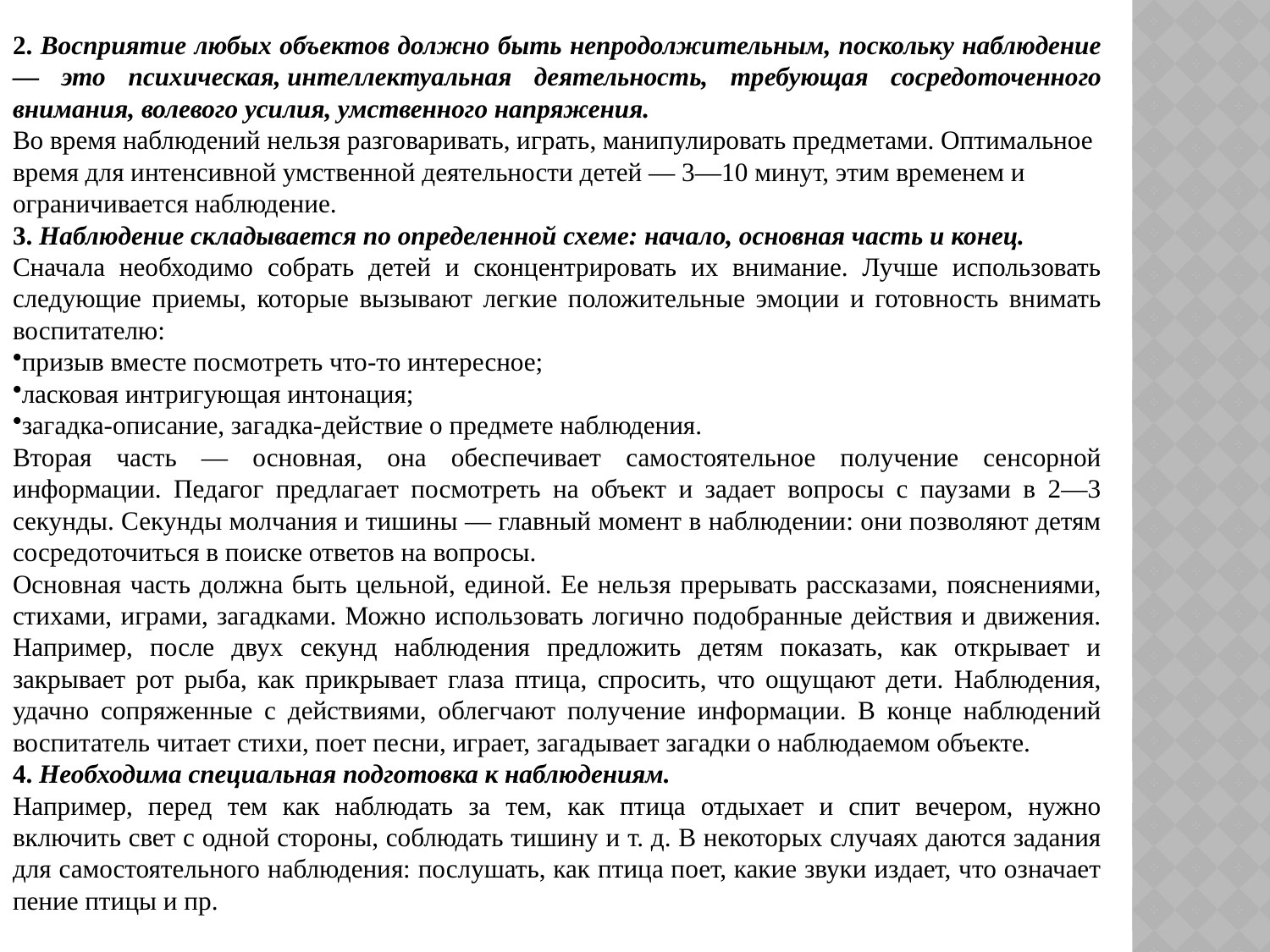

2. Восприятие любых объектов должно быть непродолжительным, поскольку наблюдение — это психическая, интеллектуальная деятельность, требующая сосредоточенного внимания, волевого усилия, умственного напряжения.
Во время наблюдений нельзя разговаривать, играть, манипулировать предметами. Оптимальное время для интенсивной умственной деятельности детей — 3—10 минут, этим временем и ограничивается наблюдение.
3. Наблюдение складывается по определенной схеме: начало, основная часть и конец.
Сначала необходимо собрать детей и сконцентрировать их внимание. Лучше использовать следующие приемы, которые вызывают легкие положительные эмоции и готовность внимать воспитателю:
призыв вместе посмотреть что-то интересное;
ласковая интригующая интонация;
загадка-описание, загадка-действие о предмете наблюдения.
Вторая часть — основная, она обеспечивает самостоятельное получение сенсорной информации. Педагог предлагает посмотреть на объект и задает вопросы с паузами в 2—3 секунды. Секунды молчания и тишины — главный момент в наблюдении: они позволяют детям сосредоточиться в поиске ответов на вопросы.
Основная часть должна быть цельной, единой. Ее нельзя прерывать рассказами, пояснениями, стихами, играми, загадками. Можно использовать логично подобранные действия и движения. Например, после двух секунд наблюдения предложить детям показать, как открывает и закрывает рот рыба, как прикрывает глаза птица, спросить, что ощущают дети. Наблюдения, удачно сопряженные с действиями, облегчают получение информации. В конце наблюдений воспитатель читает стихи, поет песни, играет, загадывает загадки о наблюдаемом объекте.
4. Необходима специальная подготовка к наблюдениям.
Например, перед тем как наблюдать за тем, как птица отдыхает и спит вечером, нужно включить свет с одной стороны, соблюдать тишину и т. д. В некоторых случаях даются задания для самостоятельного наблюдения: послушать, как птица поет, какие звуки издает, что означает пение птицы и пр.